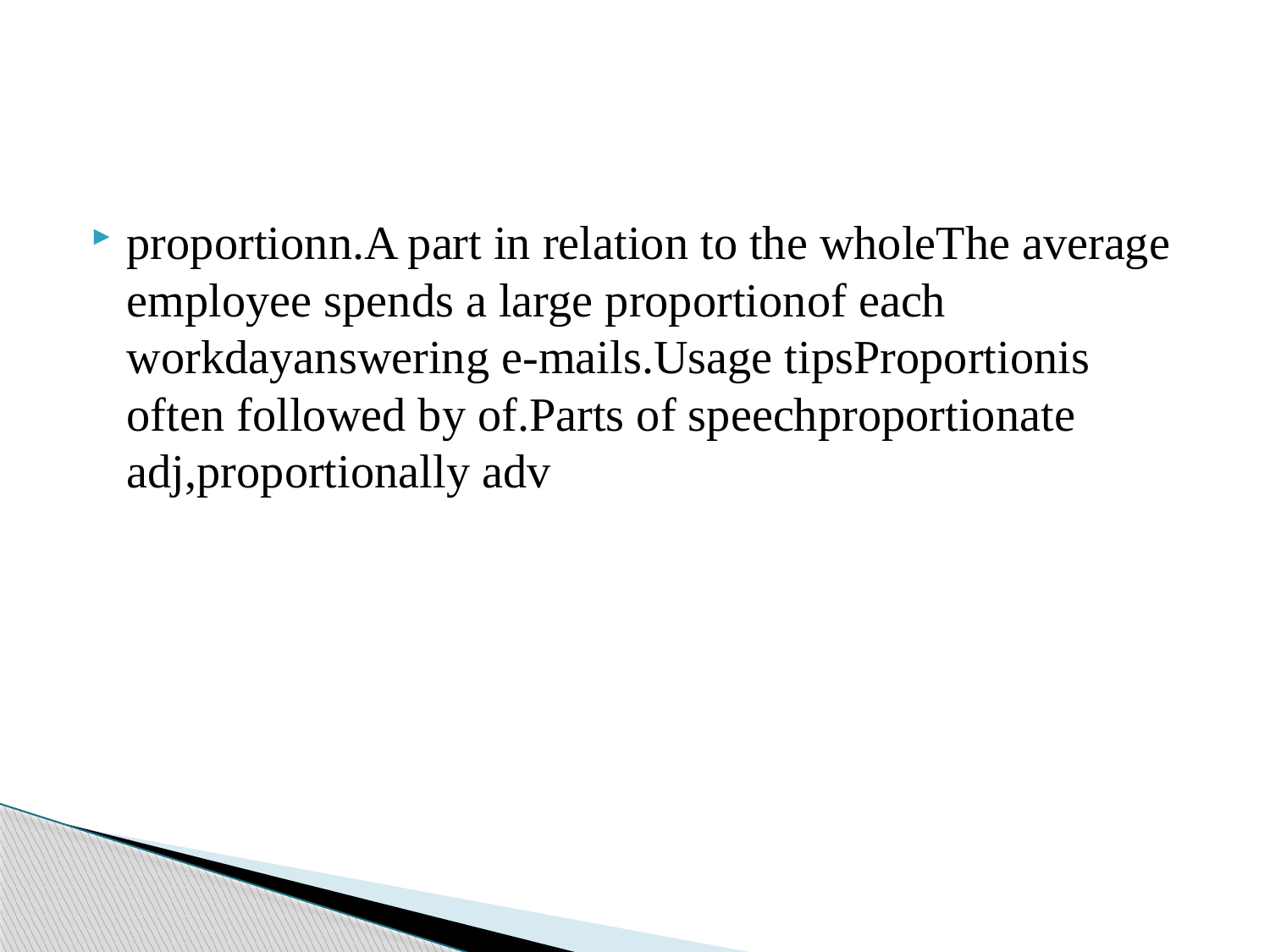

#
proportionn.A part in relation to the wholeThe average employee spends a large proportionof each workdayanswering e-mails.Usage tipsProportionis often followed by of.Parts of speechproportionate adj,proportionally adv